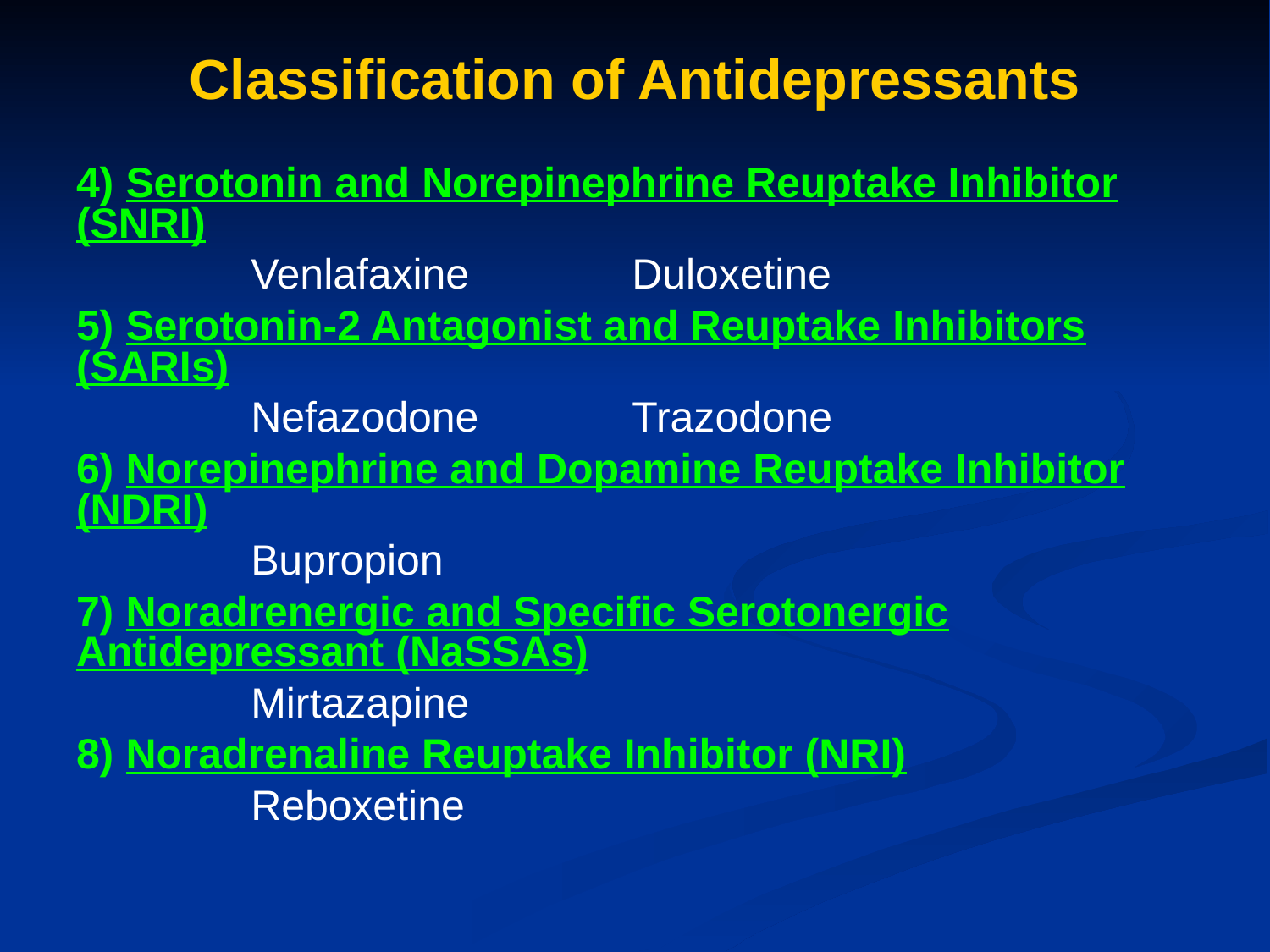

# Classification of Antidepressants
4) Serotonin and Norepinephrine Reuptake Inhibitor (SNRI)
		Venlafaxine 		Duloxetine
5) Serotonin-2 Antagonist and Reuptake Inhibitors (SARIs)
		Nefazodone		Trazodone
6) Norepinephrine and Dopamine Reuptake Inhibitor (NDRI)
		Bupropion
7) Noradrenergic and Specific Serotonergic Antidepressant (NaSSAs)
		Mirtazapine
8) Noradrenaline Reuptake Inhibitor (NRI)
		Reboxetine